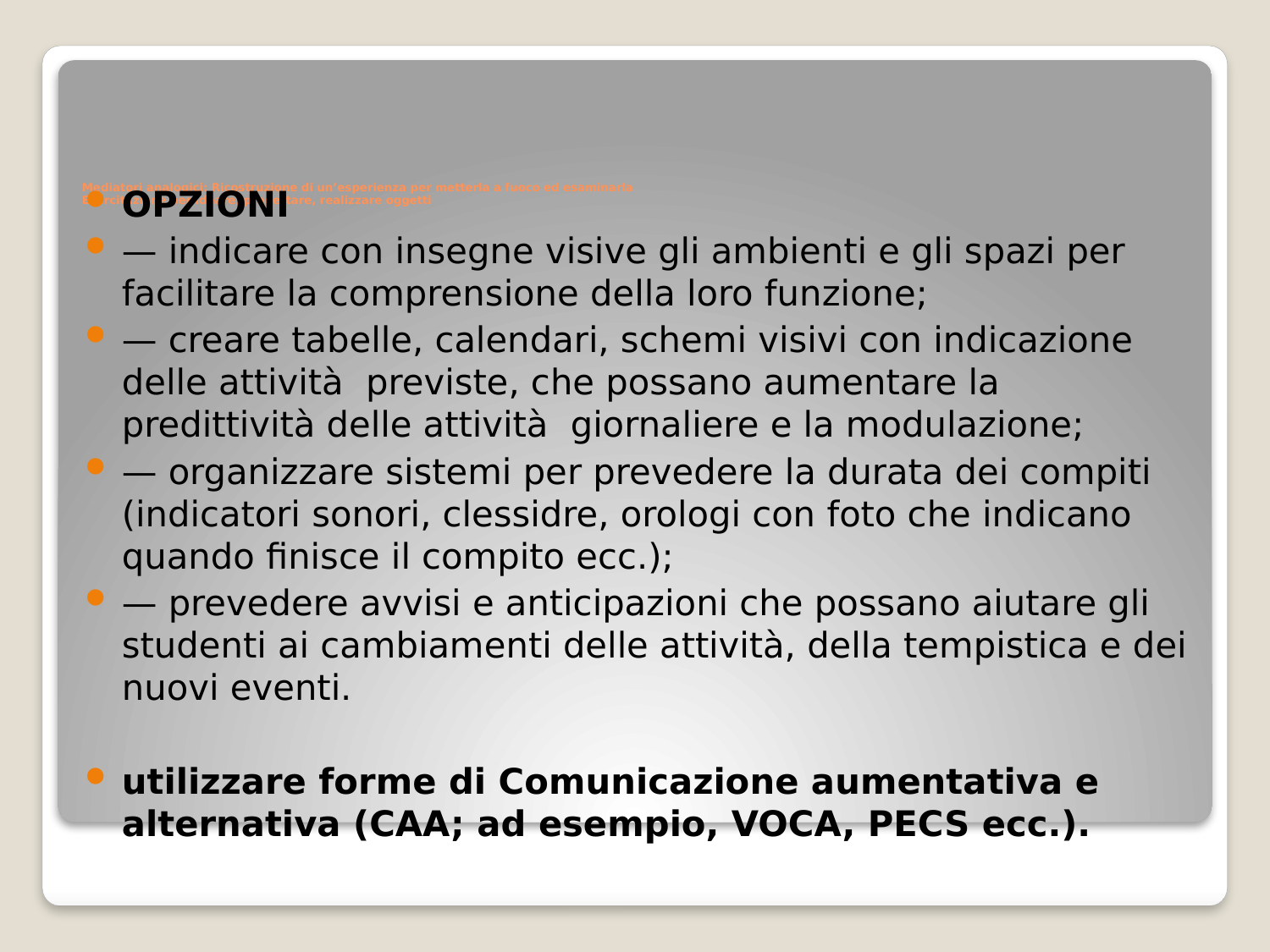

# Mediatori analogici: Ricostruzione di un’esperienza per metterla a fuoco ed esaminarla Esercitazione per ideare, progettare, realizzare oggetti
OPZIONI
— indicare con insegne visive gli ambienti e gli spazi per facilitare la comprensione della loro funzione;
— creare tabelle, calendari, schemi visivi con indicazione delle attività  previste, che possano aumentare la predittività delle attività  giornaliere e la modulazione;
— organizzare sistemi per prevedere la durata dei compiti (indicatori sonori, clessidre, orologi con foto che indicano quando finisce il compito ecc.);
— prevedere avvisi e anticipazioni che possano aiutare gli studenti ai cambiamenti delle attività, della tempistica e dei nuovi eventi.

utilizzare forme di Comunicazione aumentativa e alternativa (CAA; ad esempio, VOCA, PECS ecc.).